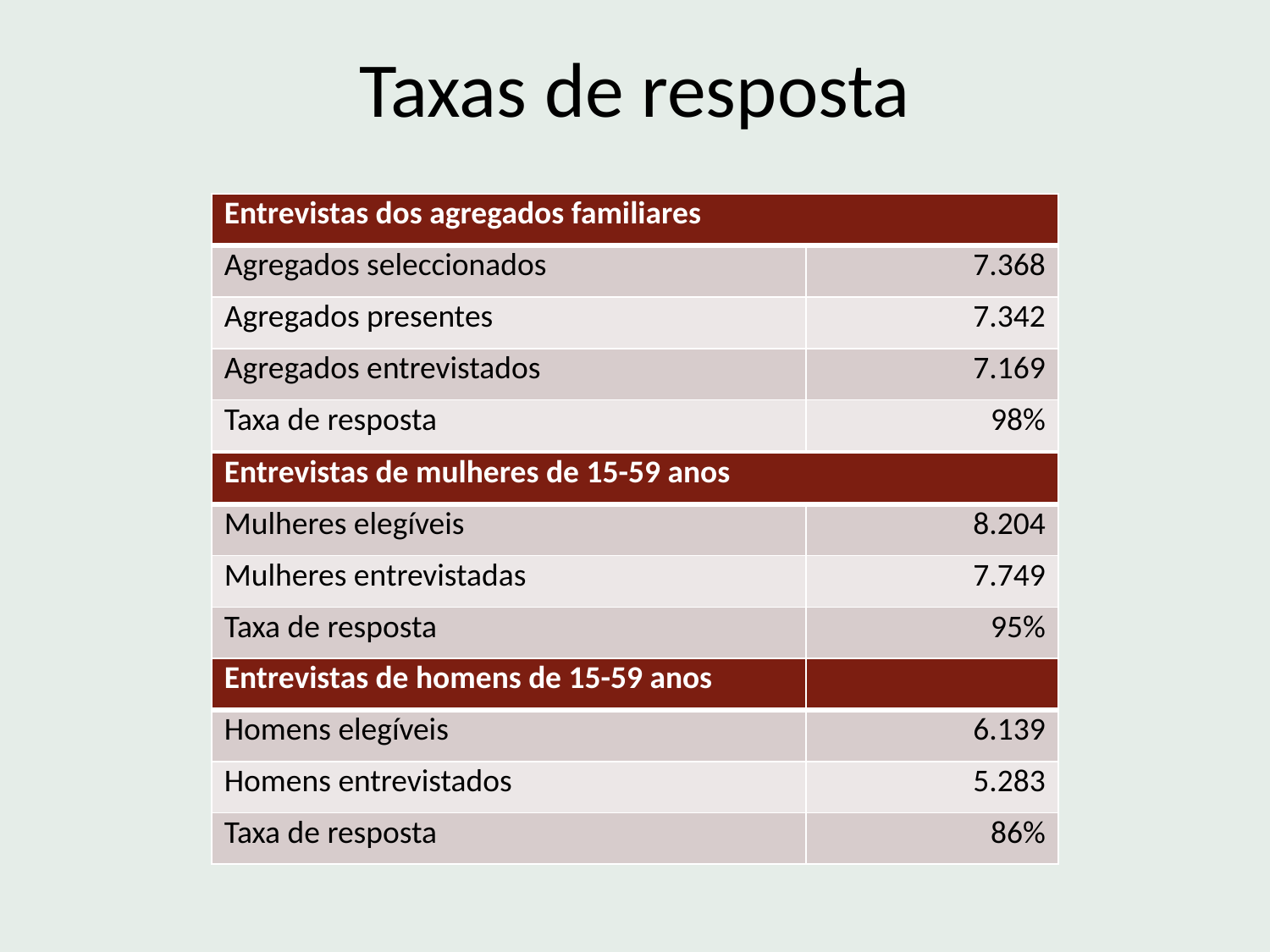

# Taxas de resposta
| Household Interviews |  |
| --- | --- |
| Households selected | 11,196 |
| Households occupied | 10,657 |
| Households interviewed | 10,534 |
| Response rate | 99% |
|  |  |
|  |  |
| Entrevistas dos agregados familiares |  |
| --- | --- |
| Agregados seleccionados | 7.368 |
| Agregados presentes | 7.342 |
| Agregados entrevistados | 7.169 |
| Taxa de resposta | 98% |
| Entrevistas de mulheres de 15-59 anos |  |
| --- | --- |
| Mulheres elegíveis | 8.204 |
| Mulheres entrevistadas | 7.749 |
| Taxa de resposta | 95% |
|  |  |
|  |  |
| Entrevistas de homens de 15-59 anos |  |
| --- | --- |
| Homens elegíveis | 6.139 |
| Homens entrevistados | 5.283 |
| Taxa de resposta | 86% |